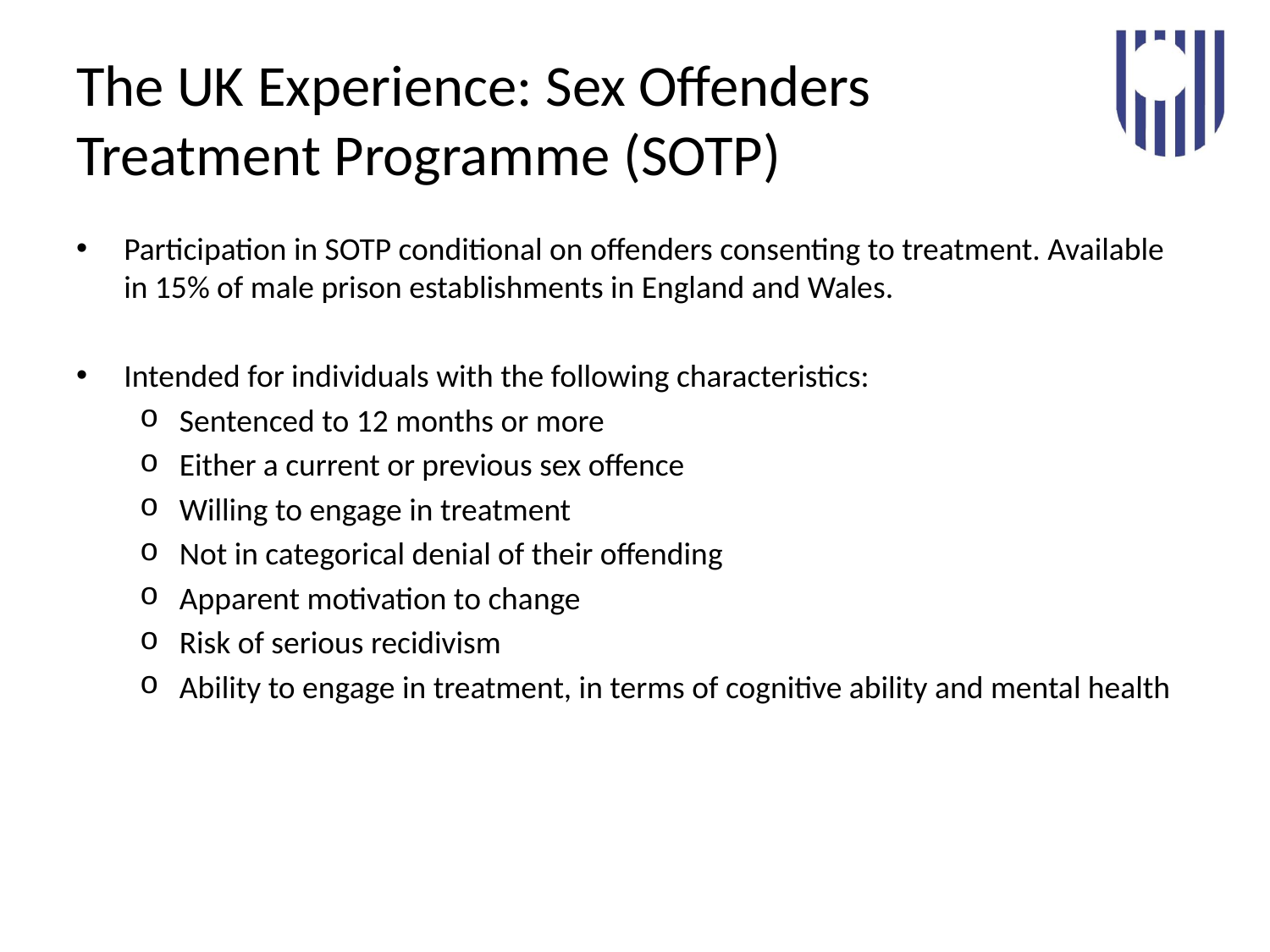

# The UK Experience: Sex Offenders Treatment Programme (SOTP)
Participation in SOTP conditional on offenders consenting to treatment. Available in 15% of male prison establishments in England and Wales.

Intended for individuals with the following characteristics:
Sentenced to 12 months or more
Either a current or previous sex offence
Willing to engage in treatment
Not in categorical denial of their offending
Apparent motivation to change
Risk of serious recidivism
Ability to engage in treatment, in terms of cognitive ability and mental health